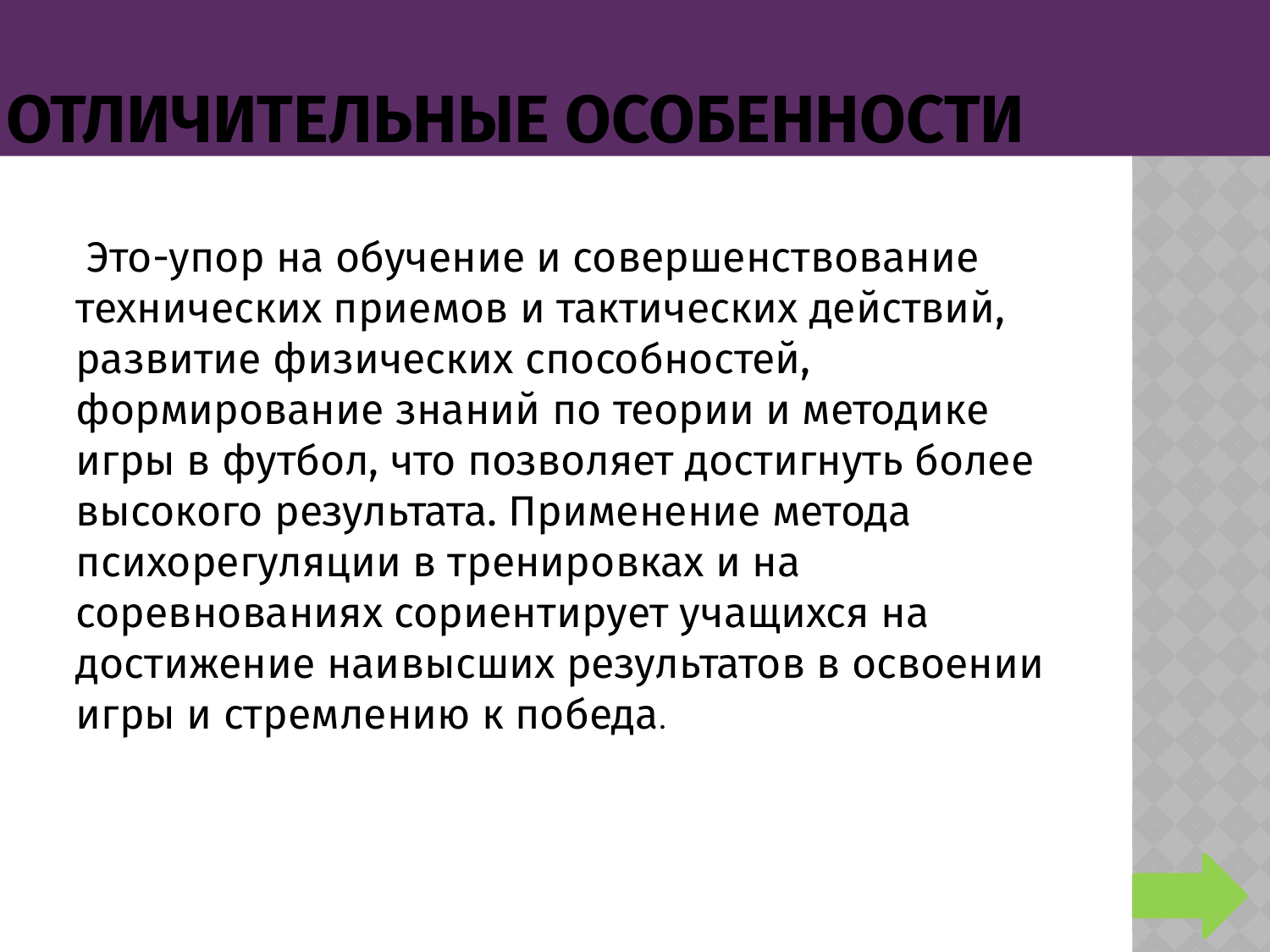

# Отличительные особенности
 Это-упор на обучение и совершенствование технических приемов и тактических действий, развитие физических способностей, формирование знаний по теории и методике игры в футбол, что позволяет достигнуть более высокого результата. Применение метода психорегуляции в тренировках и на соревнованиях сориентирует учащихся на достижение наивысших результатов в освоении игры и стремлению к победа.